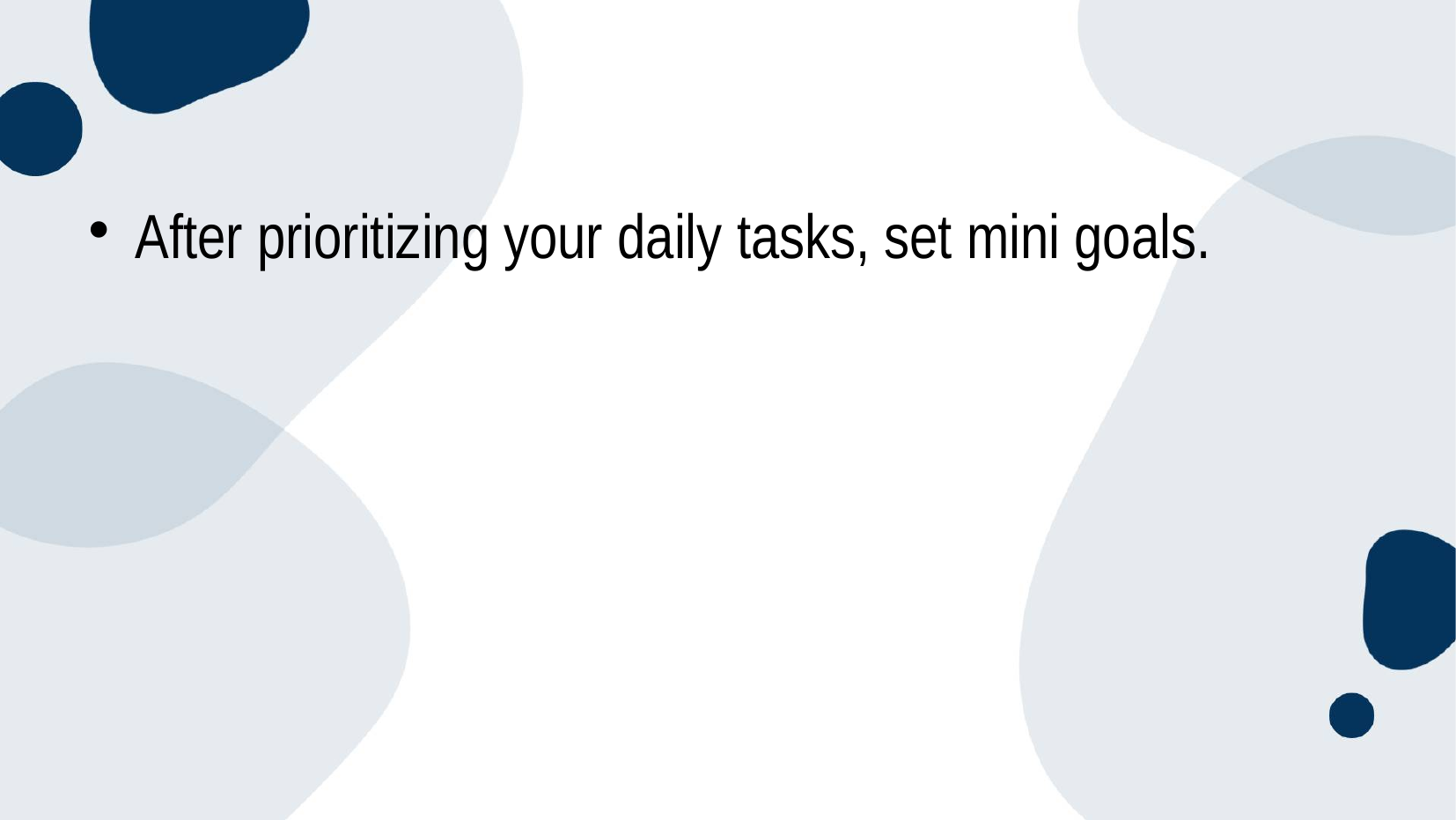

After prioritizing your daily tasks, set mini goals.